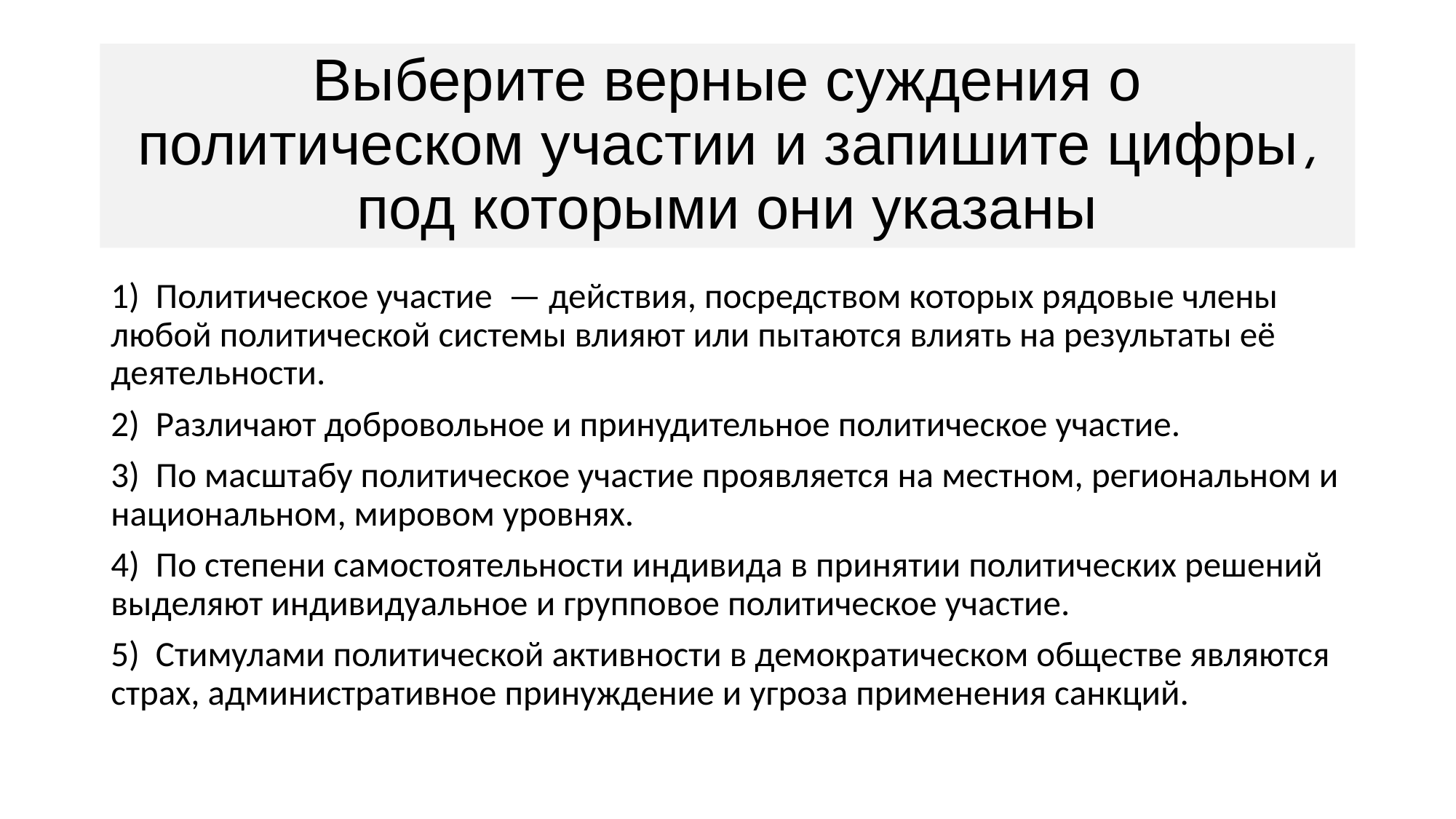

# Выберите верные суждения о политическом участии и запишите цифры, под которыми они указаны
1)  Политическое участие  — действия, посредством которых рядовые члены любой политической системы влияют или пытаются влиять на результаты её деятельности.
2)  Различают добровольное и принудительное политическое участие.
3)  По масштабу политическое участие проявляется на местном, региональном и национальном, мировом уровнях.
4)  По степени самостоятельности индивида в принятии политических решений выделяют индивидуальное и групповое политическое участие.
5)  Стимулами политической активности в демократическом обществе являются страх, административное принуждение и угроза применения санкций.